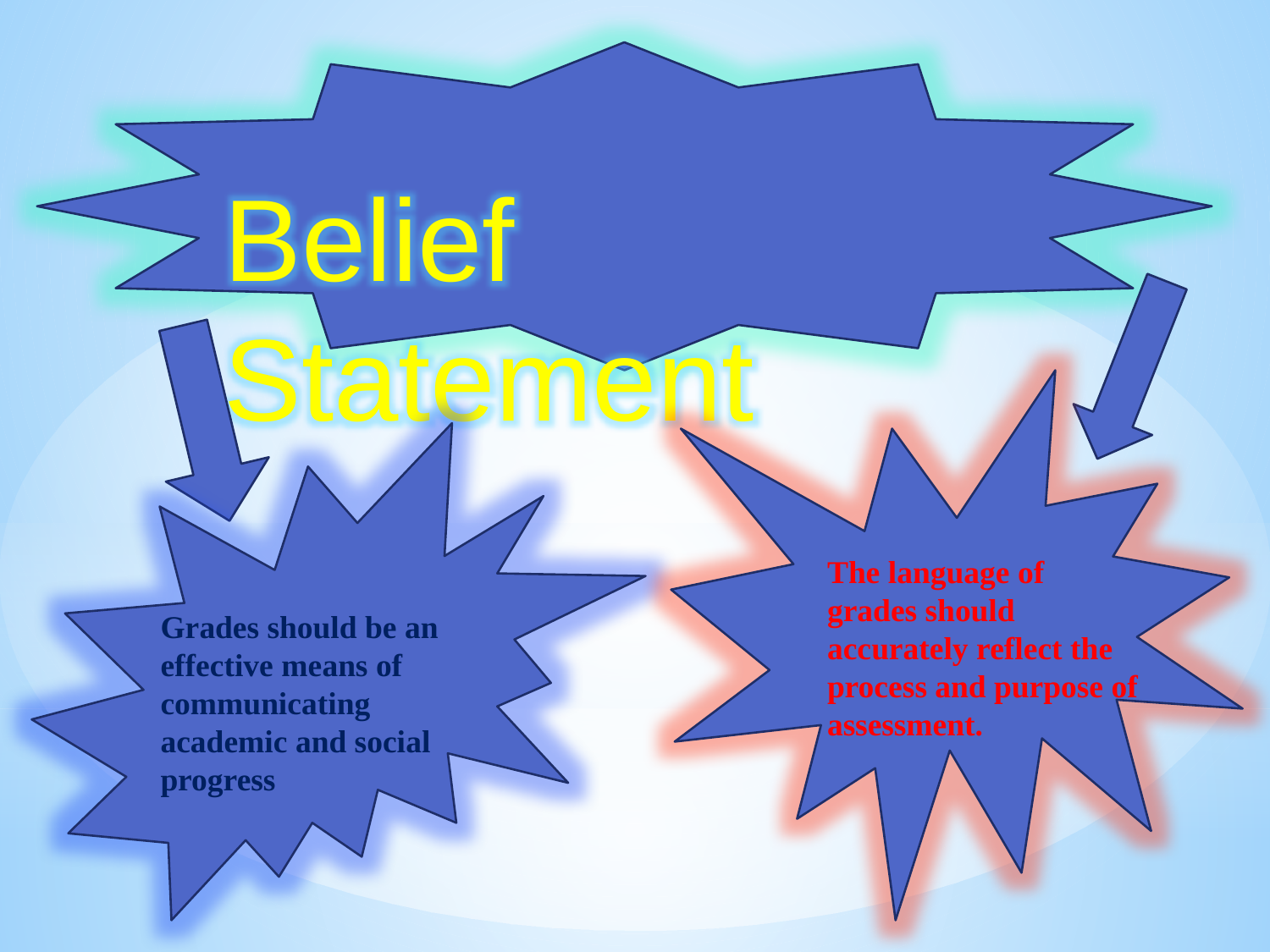

Belief Statement

The language of grades should accurately reflect the process and purpose of assessment.
Grades should be an effective means of communicating academic and social progress